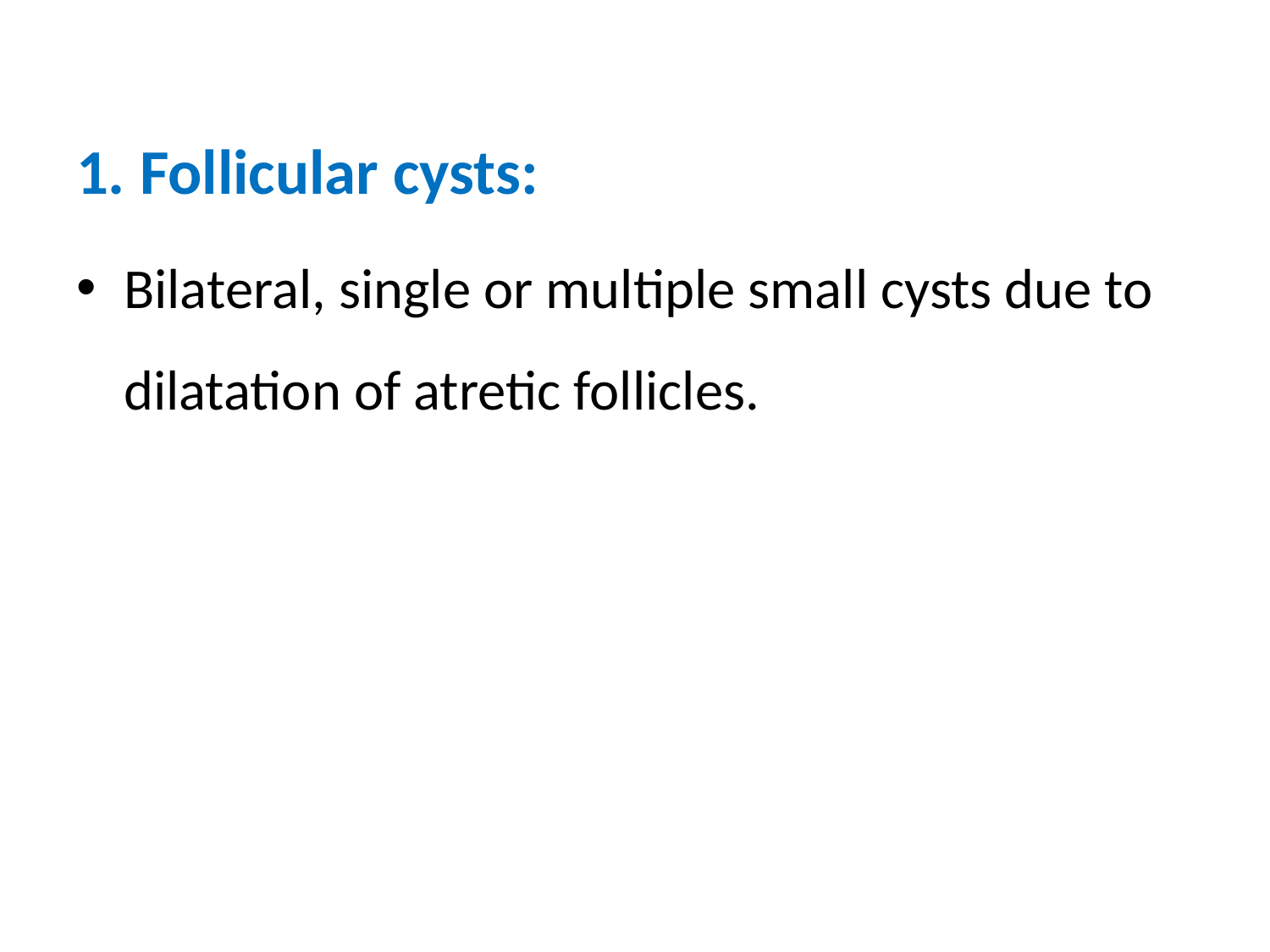

1. Follicular cysts:
Bilateral, single or multiple small cysts due to dilatation of atretic follicles.